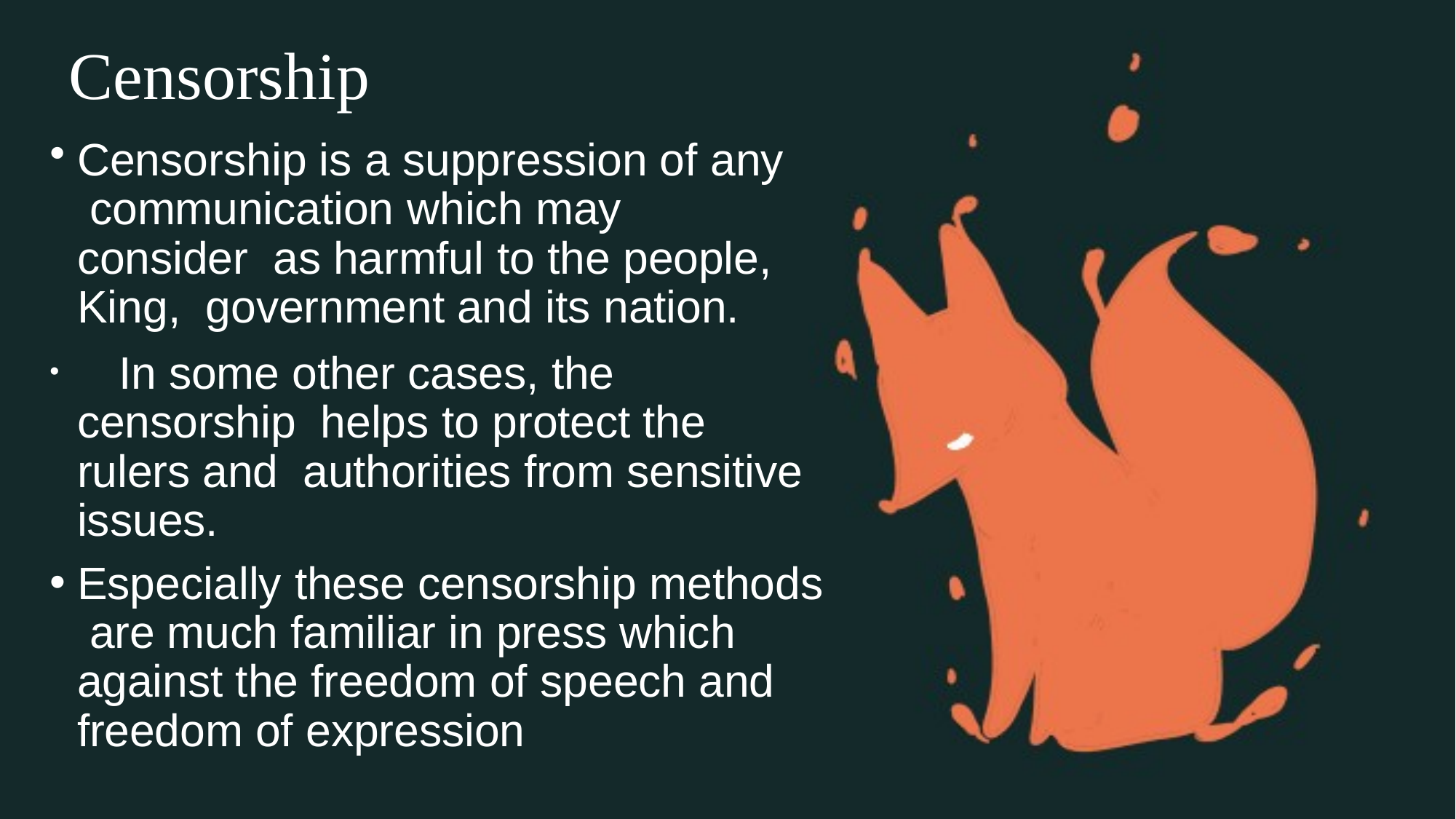

# Censorship
Censorship is a suppression of any  communication which may consider  as harmful to the people, King,  government and its nation.
	In some other cases, the censorship  helps to protect the rulers and  authorities from sensitive issues.
Especially these censorship methods  are much familiar in press which  against the freedom of speech and  freedom of expression